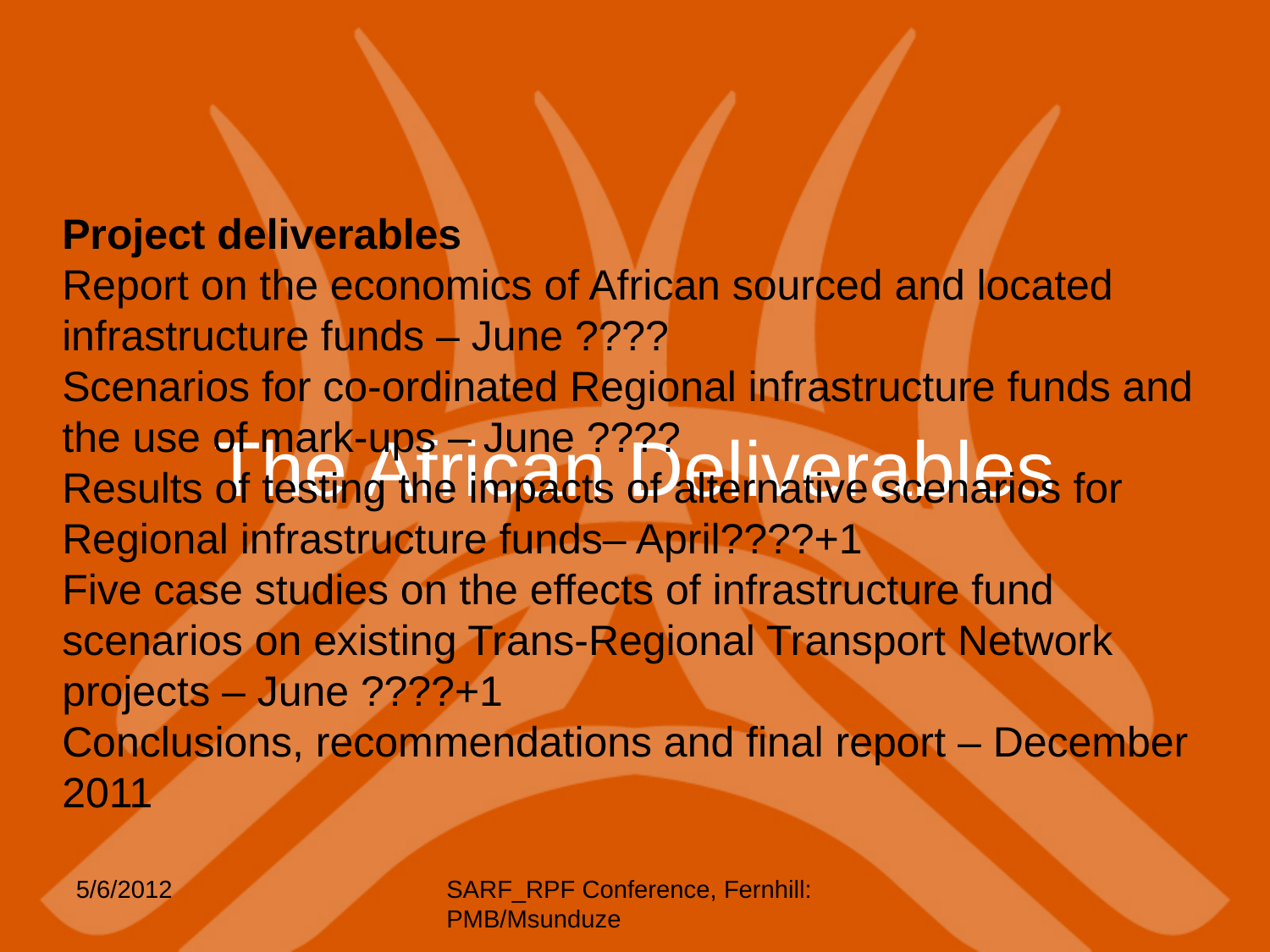

Project deliverables
Report on the economics of African sourced and located infrastructure funds – June ????
Scenarios for co-ordinated Regional infrastructure funds and the use of mark-ups – June ????
Results of testing the impacts of alternative scenarios for Regional infrastructure funds– April????+1
Five case studies on the effects of infrastructure fund scenarios on existing Trans-Regional Transport Network projects – June ????+1
Conclusions, recommendations and final report – December 2011
# The African Deliverables
5/6/2012
SARF_RPF Conference, Fernhill: PMB/Msunduze